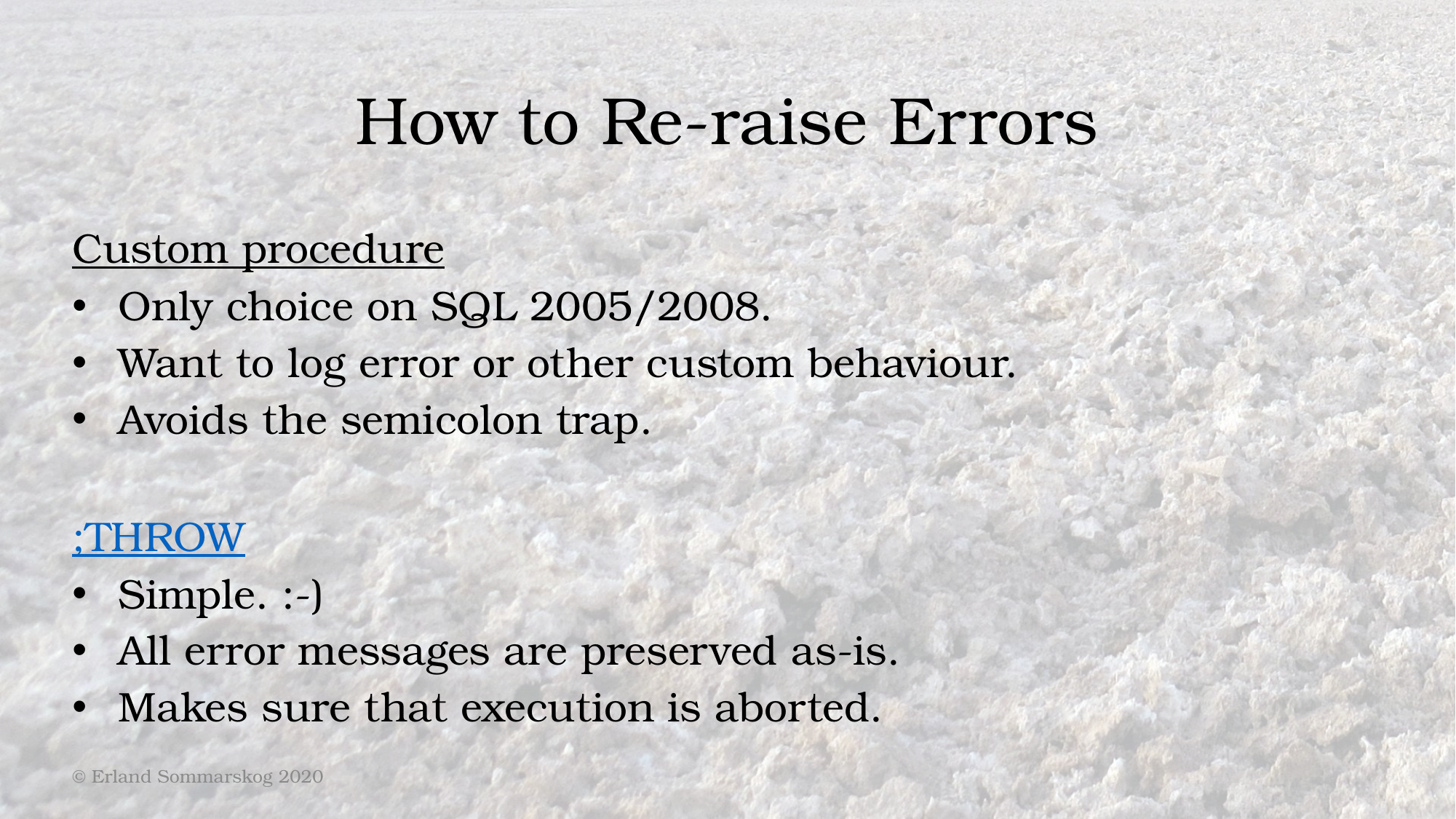

# How to Re-raise Errors
Custom procedure
Only choice on SQL 2005/2008.
Want to log error or other custom behaviour.
Avoids the semicolon trap.

;THROW
Simple. :-)
All error messages are preserved as-is.
Makes sure that execution is aborted.

© Erland Sommarskog 2020